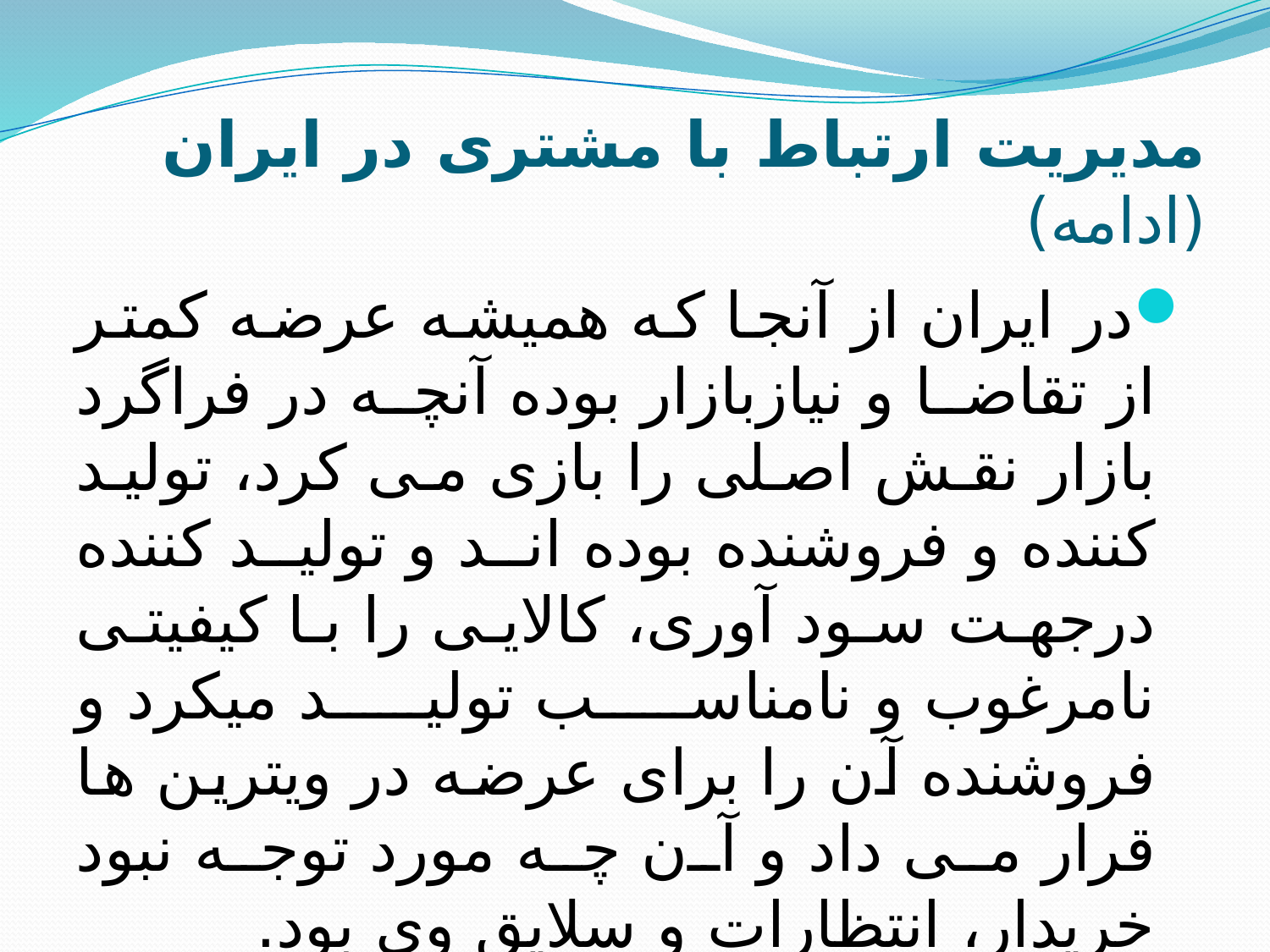

# مدیریت ارتباط با مشتری در ایران (ادامه)
در ایران از آنجا که همیشه عرضه کمتر از تقاضا و نیازبازار بوده آنچه در فراگرد بازار نقش اصلی را بازی می کرد، تولید کننده و فروشنده بوده اند و تولید کننده درجهت سود آوری، کالایی را با کیفیتی نامرغوب و نامناسب تولید میکرد و فروشنده آن را برای عرضه در ویترین ها قرار می داد و آن چه مورد توجه نبود خریدار، انتظارات و سلایق وی بود.